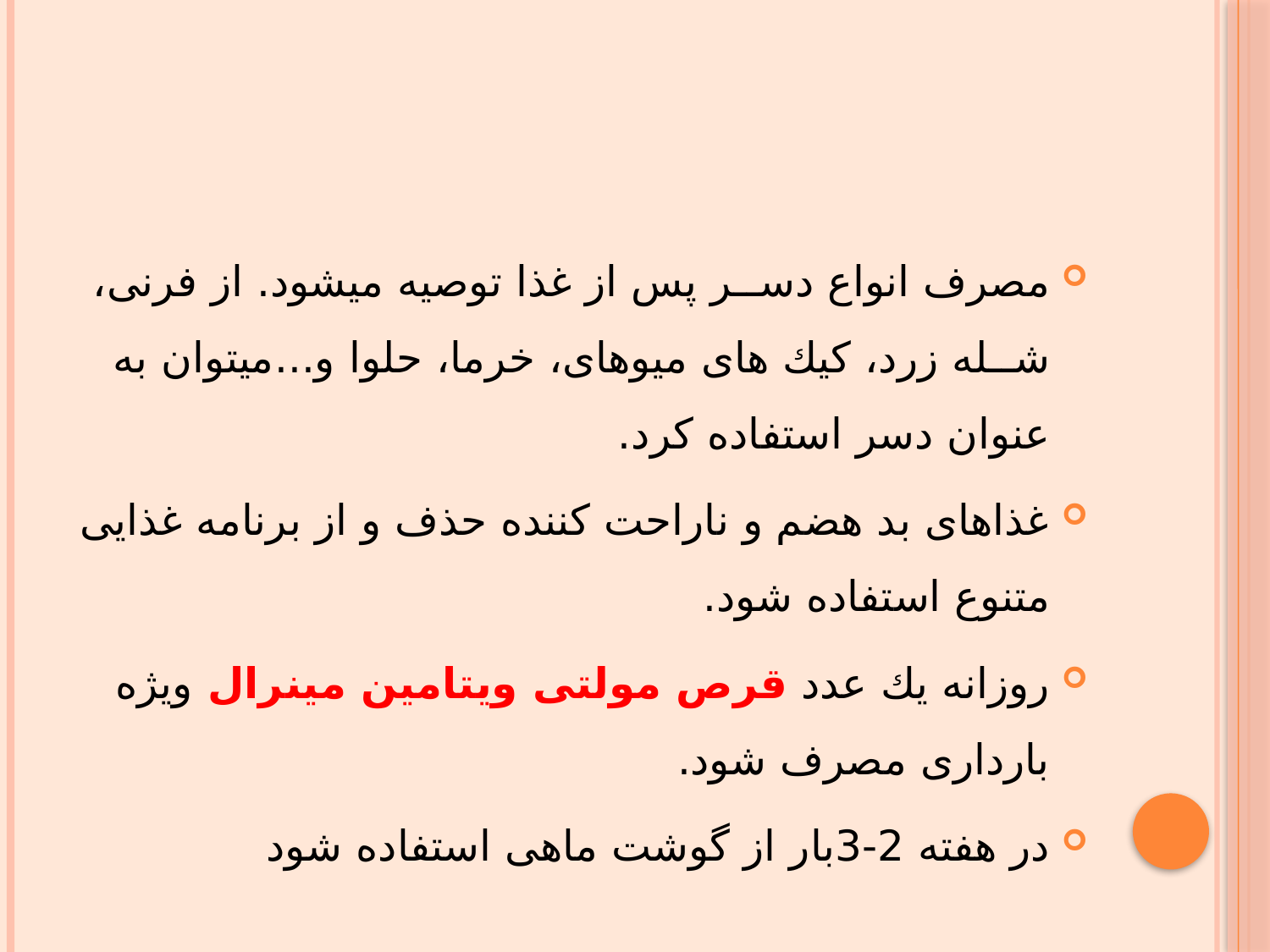

#
مصرف انواع دســر پس از غذا توصيه میشود. از فرنى، شــله زرد، كيك هاى ميوهاى، خرما، حلوا و...میتوان به عنوان دسر استفاده كرد.
غذاهاى بد هضم و ناراحت كننده حذف و از برنامه غذايى متنوع استفاده شود.
روزانه يك عدد قرص مولتى ويتامين مينرال ويژه باردارى مصرف شود.
در هفته 2-3بار از گوشت ماهى استفاده شود